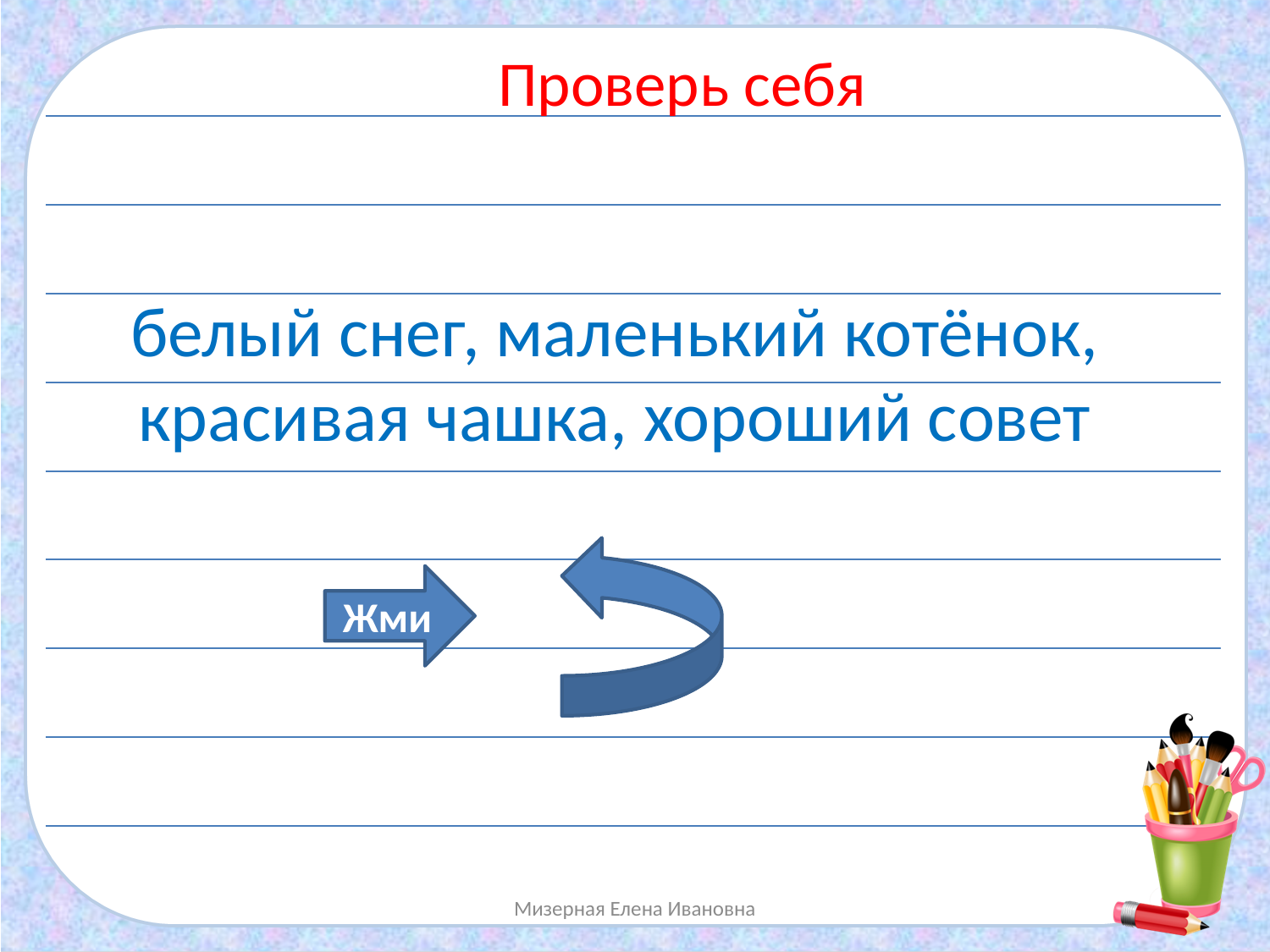

Проверь себя

белый снег, маленький котёнок, красивая чашка, хороший совет

Жми
Мизерная Елена Ивановна